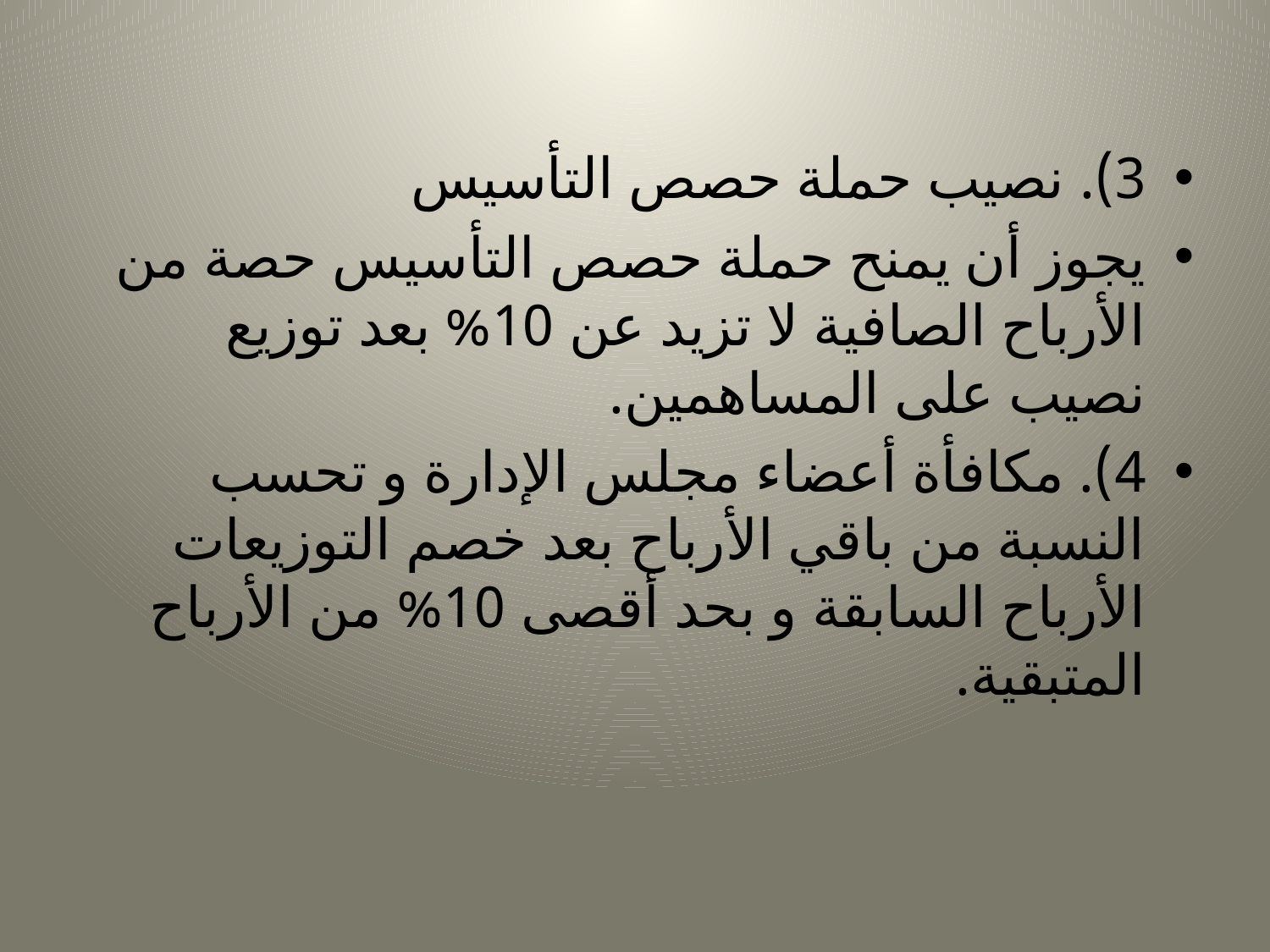

#
3). نصيب حملة حصص التأسيس
يجوز أن يمنح حملة حصص التأسيس حصة من الأرباح الصافية لا تزيد عن 10% بعد توزيع نصيب على المساهمين.
4). مكافأة أعضاء مجلس الإدارة و تحسب النسبة من باقي الأرباح بعد خصم التوزيعات الأرباح السابقة و بحد أقصى 10% من الأرباح المتبقية.